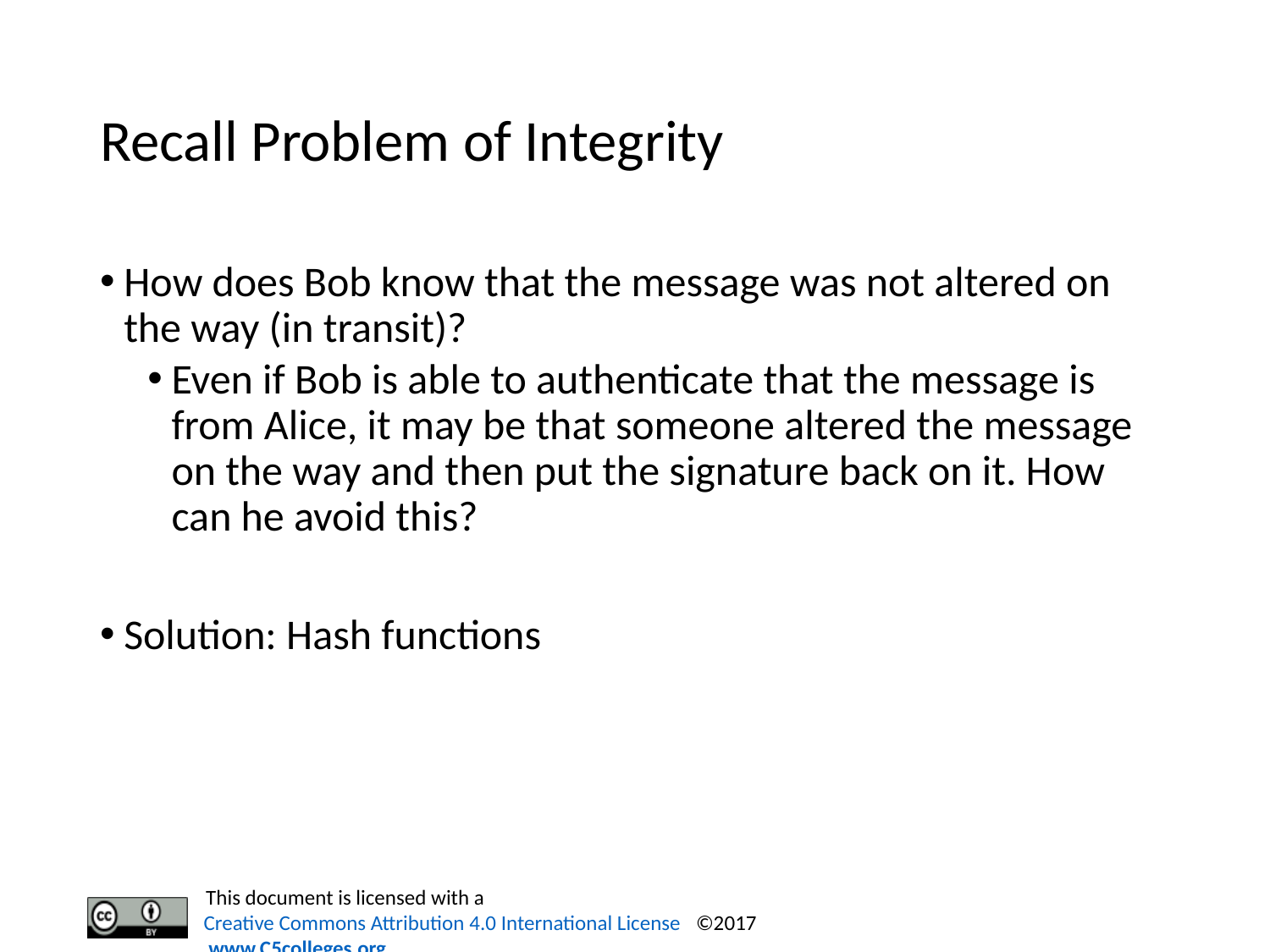

# Recall Problem of Integrity
How does Bob know that the message was not altered on the way (in transit)?
Even if Bob is able to authenticate that the message is from Alice, it may be that someone altered the message on the way and then put the signature back on it. How can he avoid this?

Solution: Hash functions